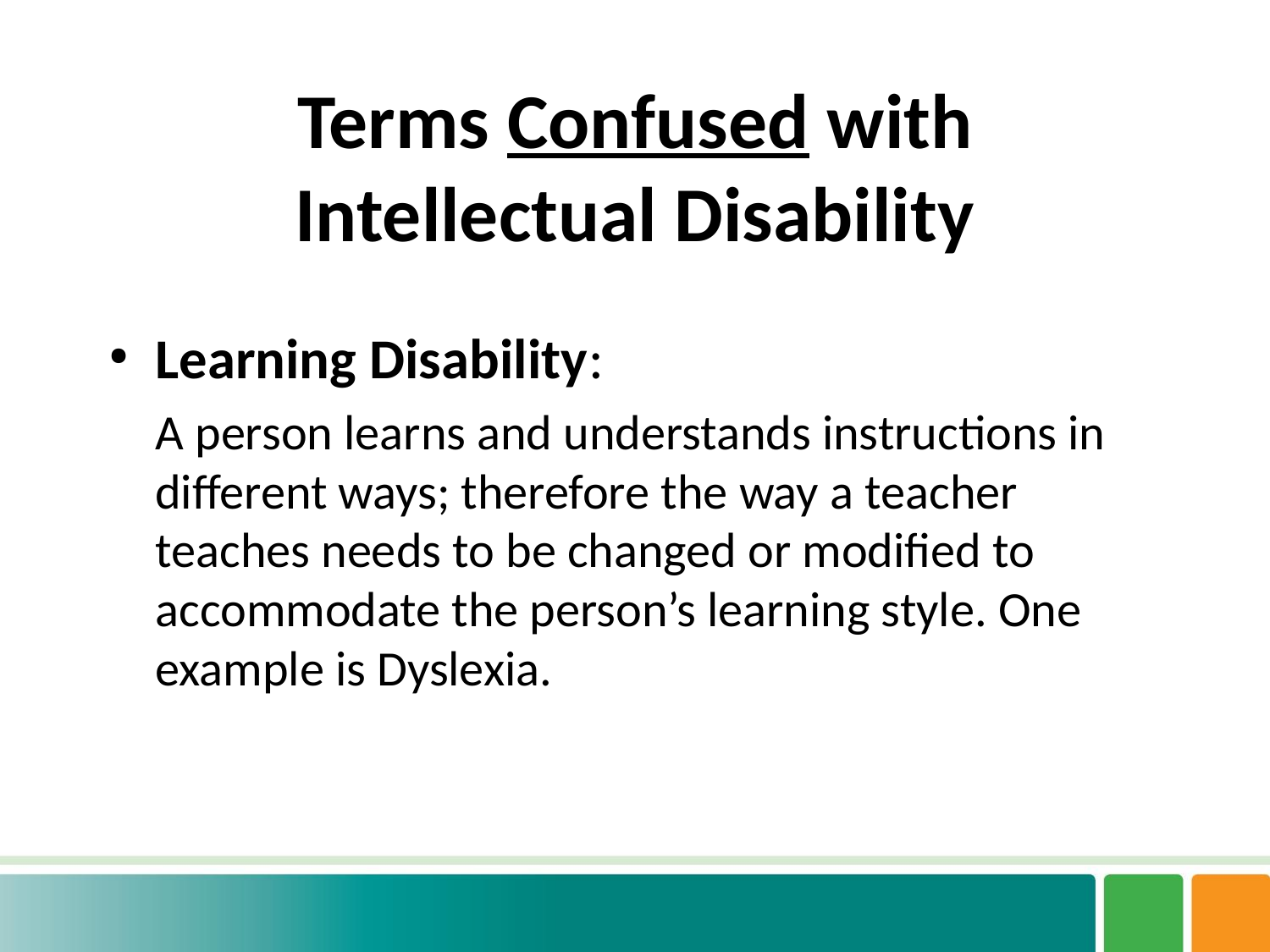

# Terms Confused with Intellectual Disability
Learning Disability:
	A person learns and understands instructions in different ways; therefore the way a teacher teaches needs to be changed or modified to accommodate the person’s learning style. One example is Dyslexia.